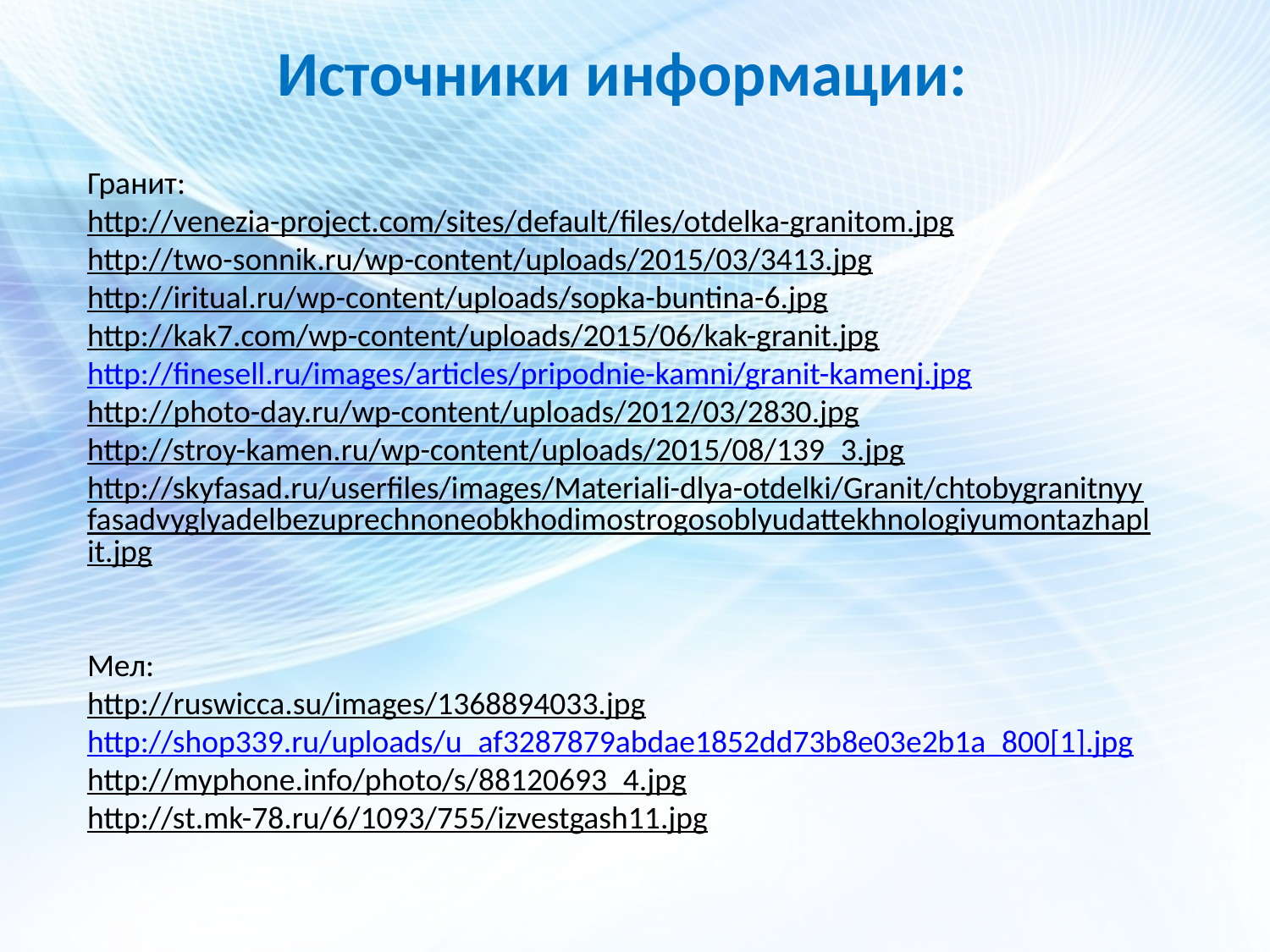

Источники информации:
Гранит:
http://venezia-project.com/sites/default/files/otdelka-granitom.jpg
http://two-sonnik.ru/wp-content/uploads/2015/03/3413.jpg
http://iritual.ru/wp-content/uploads/sopka-buntina-6.jpg
http://kak7.com/wp-content/uploads/2015/06/kak-granit.jpg
http://finesell.ru/images/articles/pripodnie-kamni/granit-kamenj.jpg
http://photo-day.ru/wp-content/uploads/2012/03/2830.jpg
http://stroy-kamen.ru/wp-content/uploads/2015/08/139_3.jpg
http://skyfasad.ru/userfiles/images/Materiali-dlya-otdelki/Granit/chtobygranitnyyfasadvyglyadelbezuprechnoneobkhodimostrogosoblyudattekhnologiyumontazhaplit.jpg

Мел:
http://ruswicca.su/images/1368894033.jpg
http://shop339.ru/uploads/u_af3287879abdae1852dd73b8e03e2b1a_800[1].jpg
http://myphone.info/photo/s/88120693_4.jpg
http://st.mk-78.ru/6/1093/755/izvestgash11.jpg